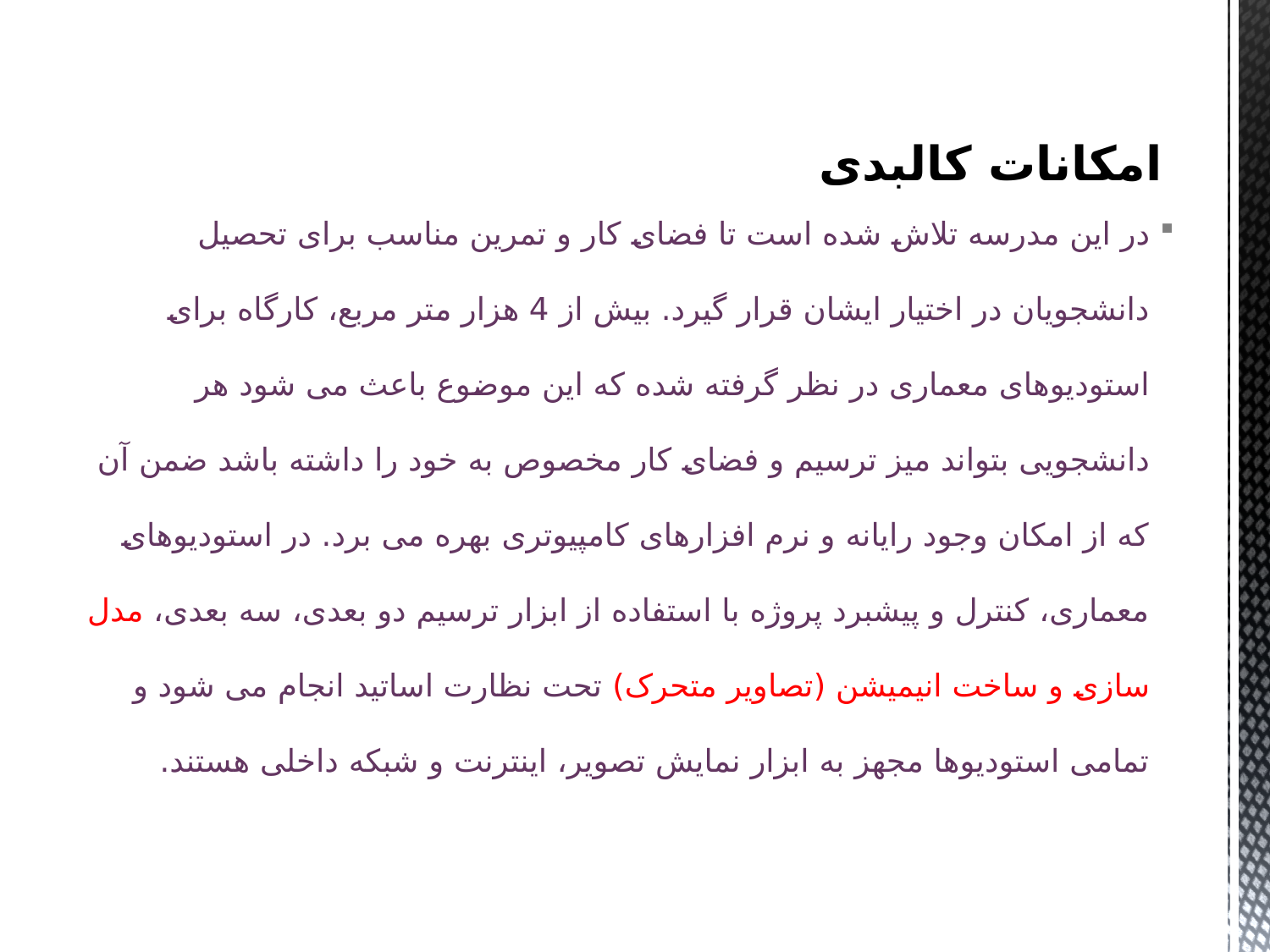

# امکانات کالبدی
در این مدرسه تلاش شده است تا فضای کار و تمرین مناسب برای تحصیل دانشجویان در اختیار ایشان قرار گیرد. بیش از 4 هزار متر مربع، کارگاه برای استودیوهای معماری در نظر گرفته شده که این موضوع باعث می شود هر دانشجویی بتواند میز ترسیم و فضای کار مخصوص به خود را داشته باشد ضمن آن که از امکان وجود رایانه و نرم افزارهای کامپیوتری بهره می برد. در استودیوهای معماری، کنترل و پیشبرد پروژه با استفاده از ابزار ترسیم دو بعدی، سه بعدی، مدل سازی و ساخت انیمیشن (تصاویر متحرک) تحت نظارت اساتید انجام می شود و تمامی استودیوها مجهز به ابزار نمایش تصویر، اینترنت و شبکه داخلی هستند.